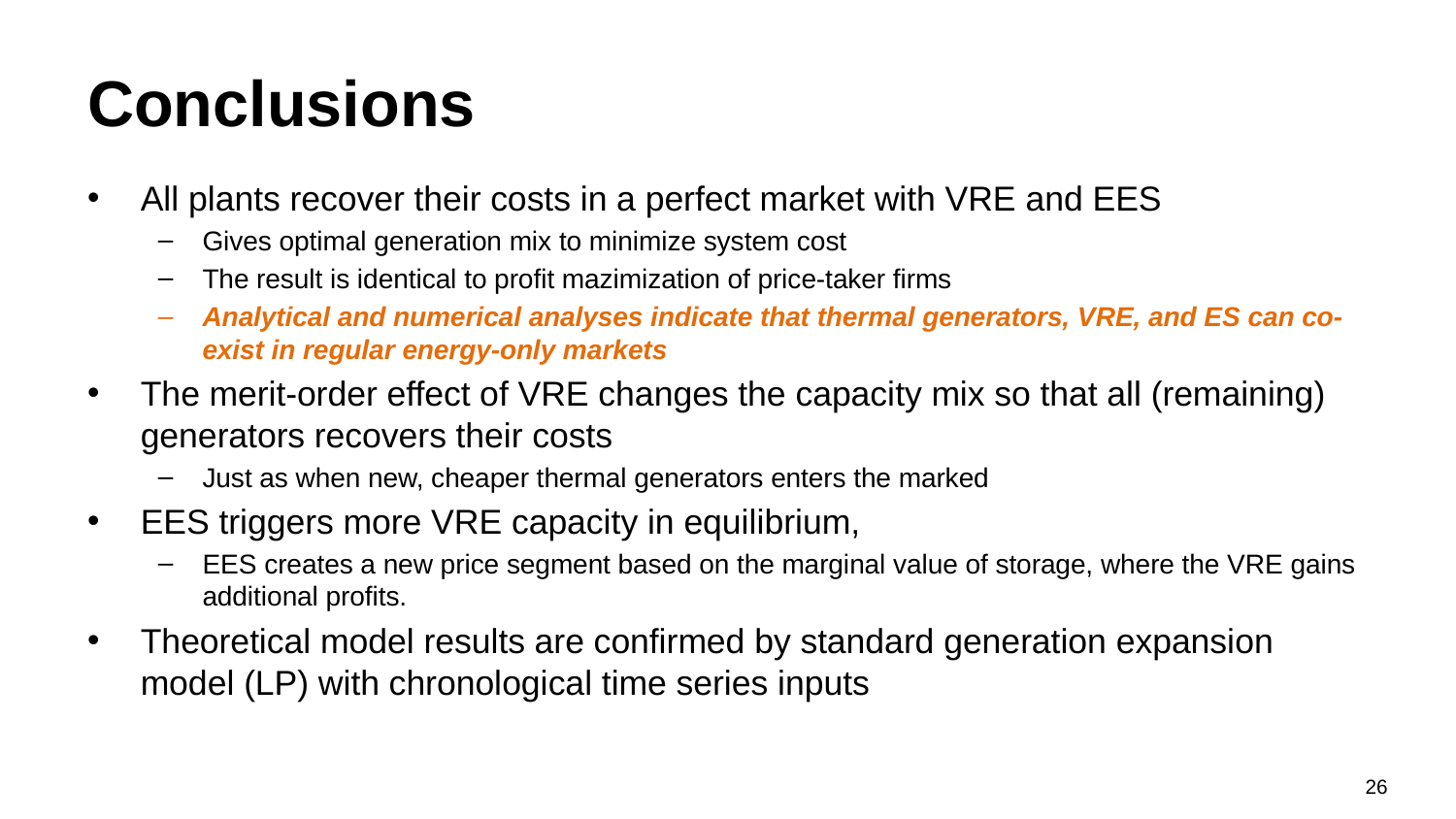

# Conclusions
All plants recover their costs in a perfect market with VRE and EES
Gives optimal generation mix to minimize system cost
The result is identical to profit mazimization of price-taker firms
Analytical and numerical analyses indicate that thermal generators, VRE, and ES can co-exist in regular energy-only markets
The merit-order effect of VRE changes the capacity mix so that all (remaining) generators recovers their costs
Just as when new, cheaper thermal generators enters the marked
EES triggers more VRE capacity in equilibrium,
EES creates a new price segment based on the marginal value of storage, where the VRE gains additional profits.
Theoretical model results are confirmed by standard generation expansion model (LP) with chronological time series inputs